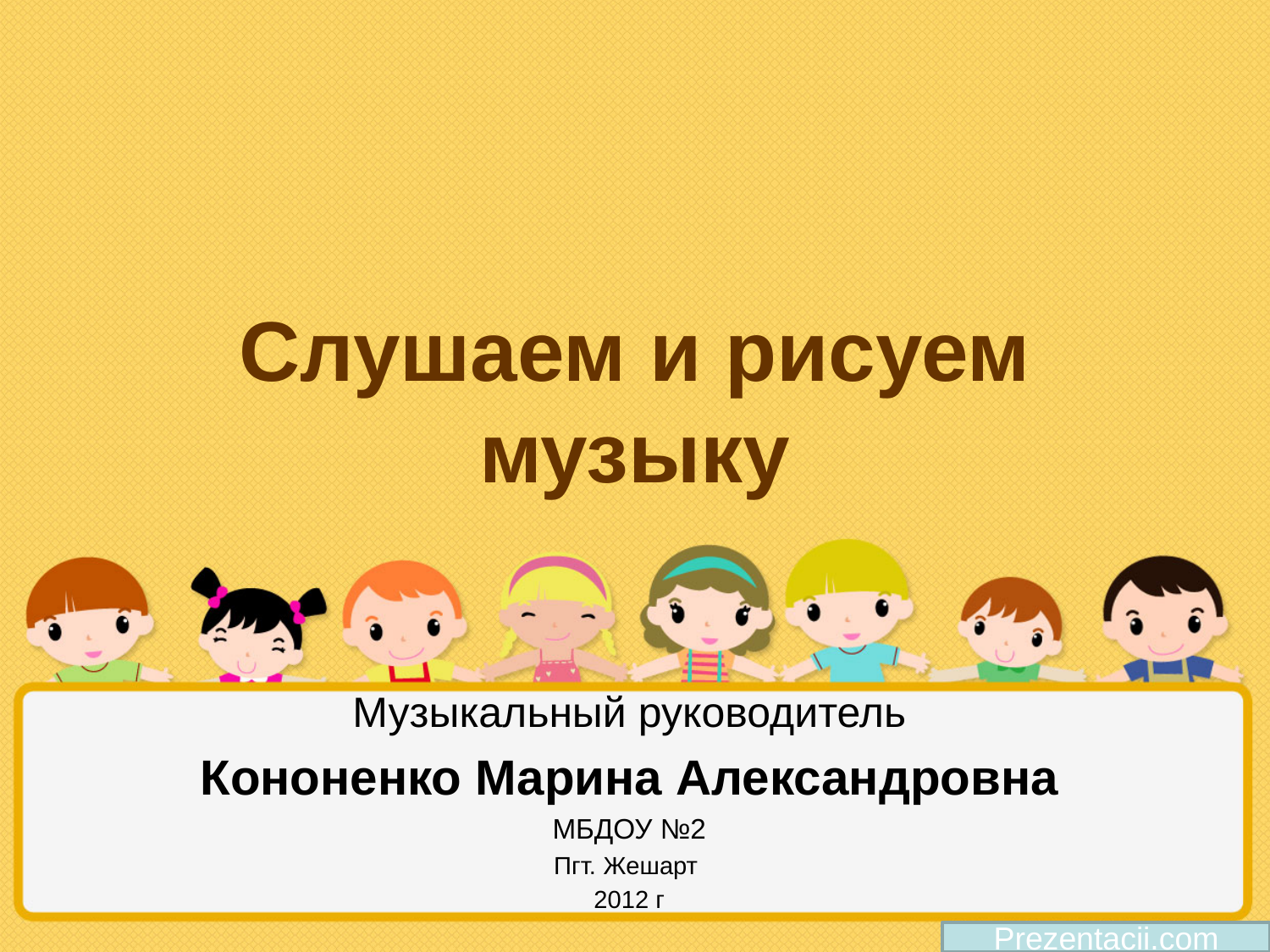

# Слушаем и рисуем музыку
Музыкальный руководитель
Кононенко Марина Александровна
МБДОУ №2
Пгт. Жешарт
2012 г
Prezentacii.com